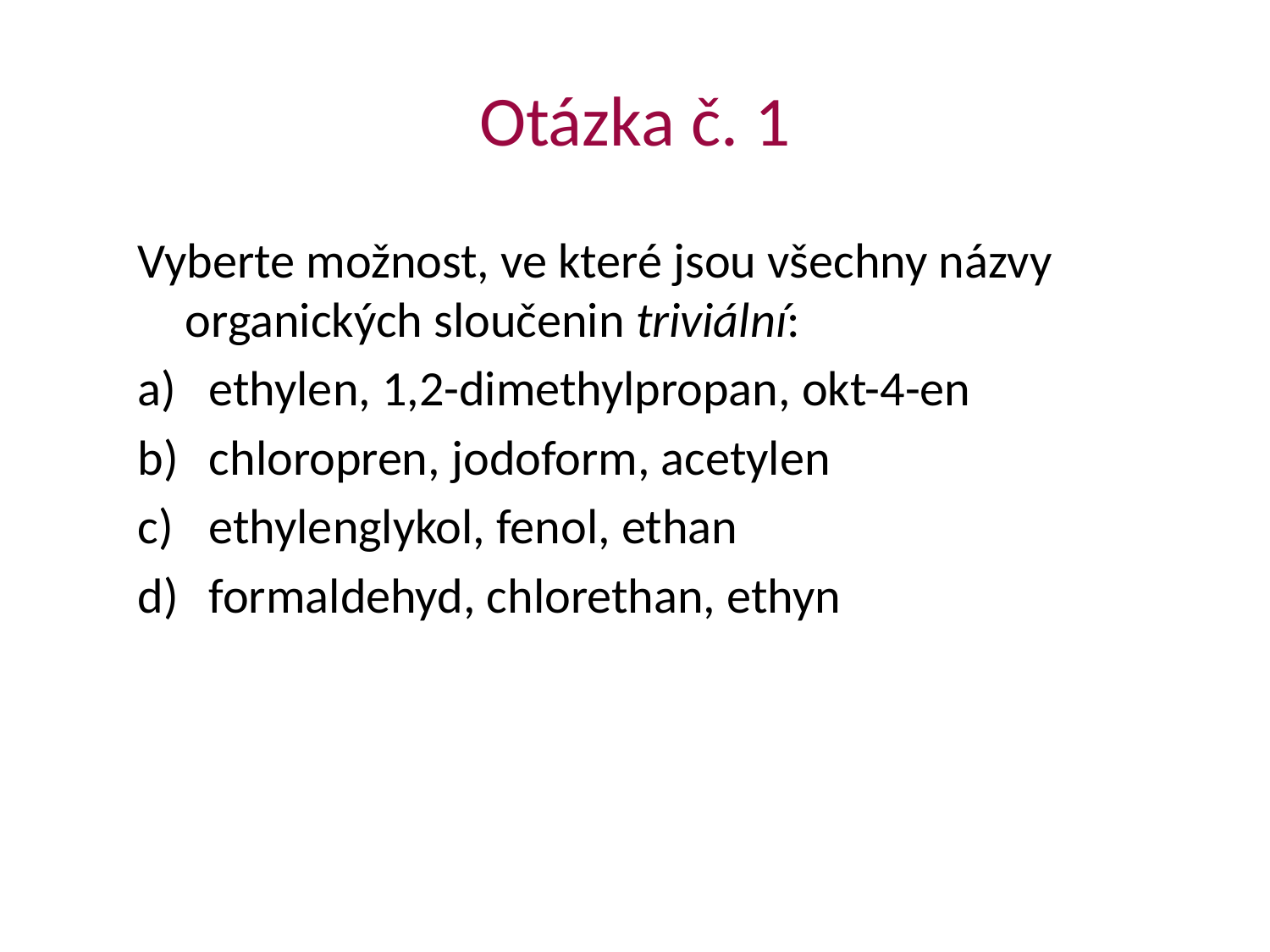

# Otázka č. 1
Vyberte možnost, ve které jsou všechny názvy organických sloučenin triviální:
ethylen, 1,2-dimethylpropan, okt-4-en
chloropren, jodoform, acetylen
ethylenglykol, fenol, ethan
formaldehyd, chlorethan, ethyn